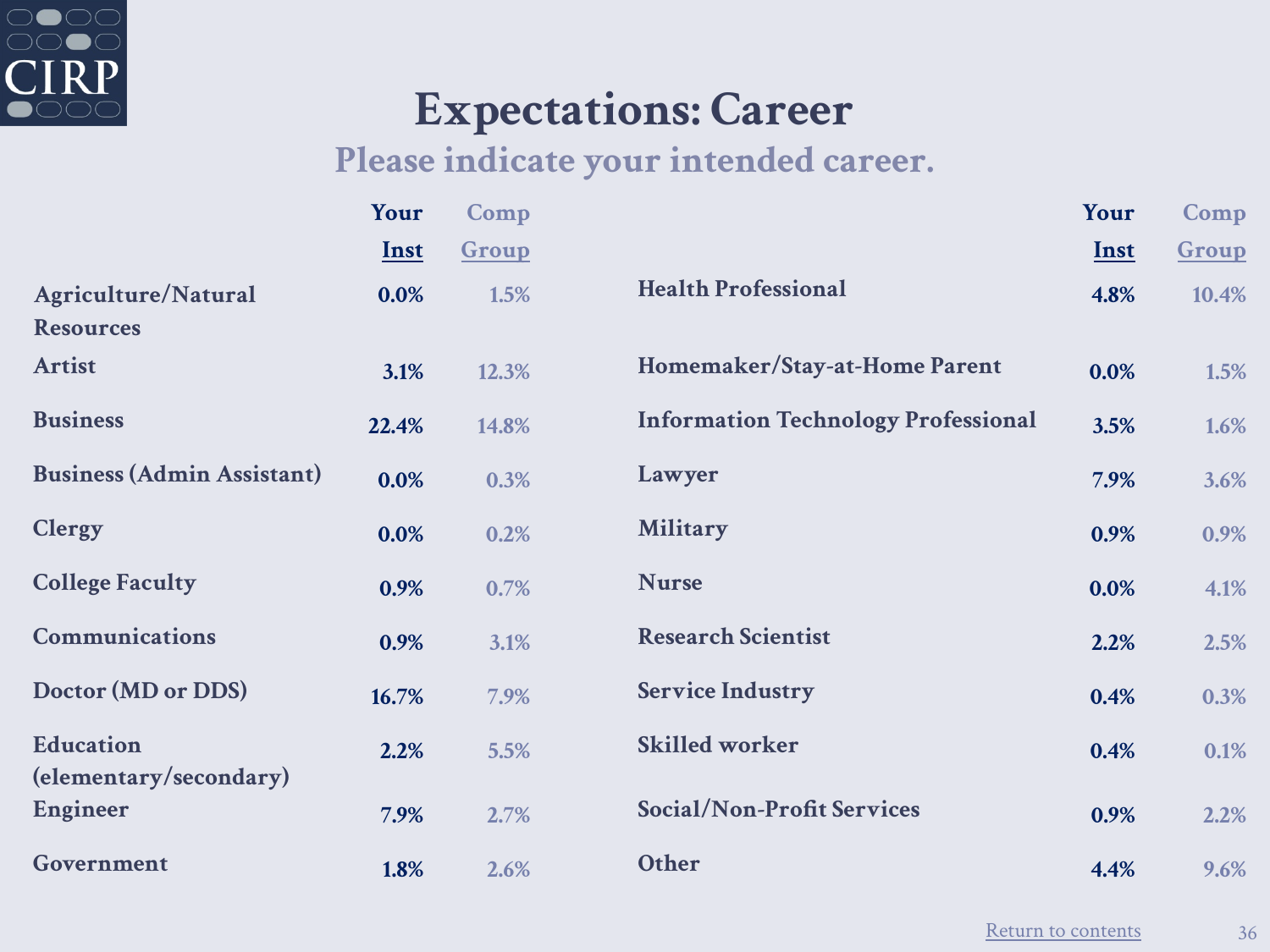

Expectations: Career
Please indicate your intended career.
|  | Your Inst | Comp Group |  |  | Your Inst | Comp Group |
| --- | --- | --- | --- | --- | --- | --- |
| Agriculture/Natural Resources | 0.0% | 1.5% |  | Health Professional | 4.8% | 10.4% |
| Artist | 3.1% | 12.3% |  | Homemaker/Stay-at-Home Parent | 0.0% | 1.5% |
| Business | 22.4% | 14.8% |  | Information Technology Professional | 3.5% | 1.6% |
| Business (Admin Assistant) | 0.0% | 0.3% |  | Lawyer | 7.9% | 3.6% |
| Clergy | 0.0% | 0.2% |  | Military | 0.9% | 0.9% |
| College Faculty | 0.9% | 0.7% |  | Nurse | 0.0% | 4.1% |
| Communications | 0.9% | 3.1% |  | Research Scientist | 2.2% | 2.5% |
| Doctor (MD or DDS) | 16.7% | 7.9% |  | Service Industry | 0.4% | 0.3% |
| Education (elementary/secondary) | 2.2% | 5.5% |  | Skilled worker | 0.4% | 0.1% |
| Engineer | 7.9% | 2.7% |  | Social/Non-Profit Services | 0.9% | 2.2% |
| Government | 1.8% | 2.6% |  | Other | 4.4% | 9.6% |
36